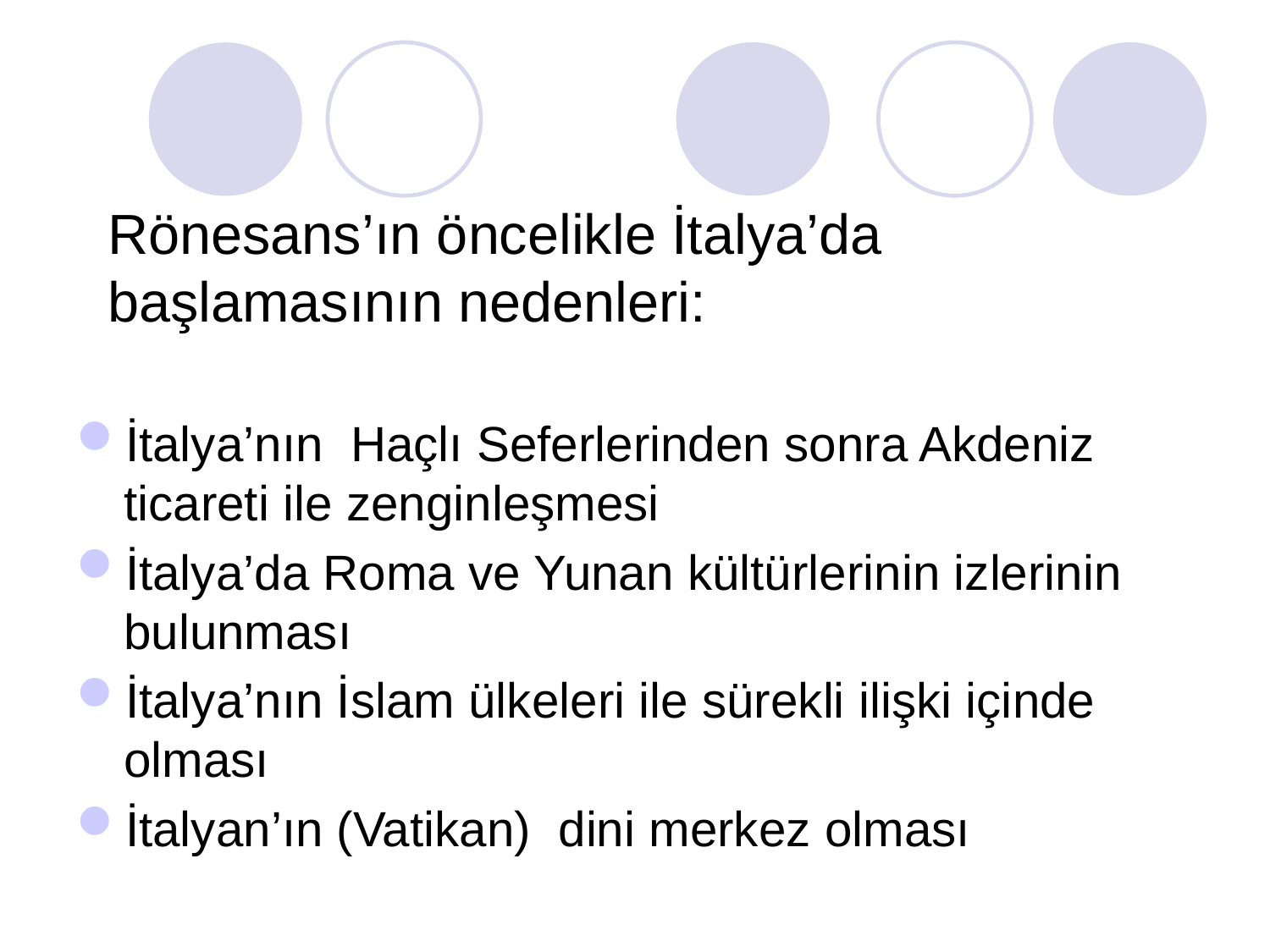

# Rönesans’ın öncelikle İtalya’da başlamasının nedenleri:
İtalya’nın  Haçlı Seferlerinden sonra Akdeniz ticareti ile zenginleşmesi
İtalya’da Roma ve Yunan kültürlerinin izlerinin bulunması
İtalya’nın İslam ülkeleri ile sürekli ilişki içinde olması
İtalyan’ın (Vatikan)  dini merkez olması